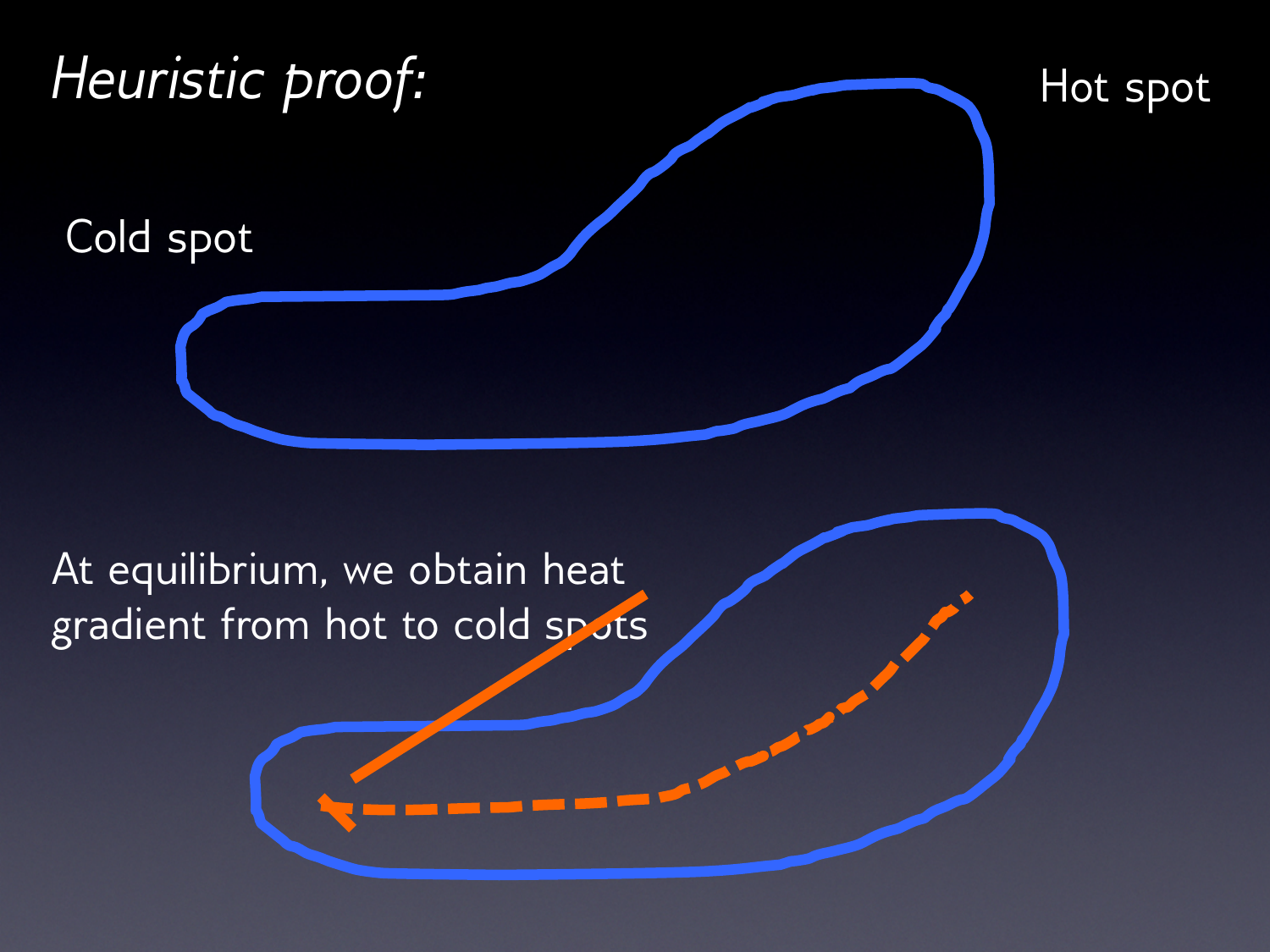

Heuristic proof:
Hot spot

Cold spot

At equilibrium, we obtain heat gradient from hot to cold spots